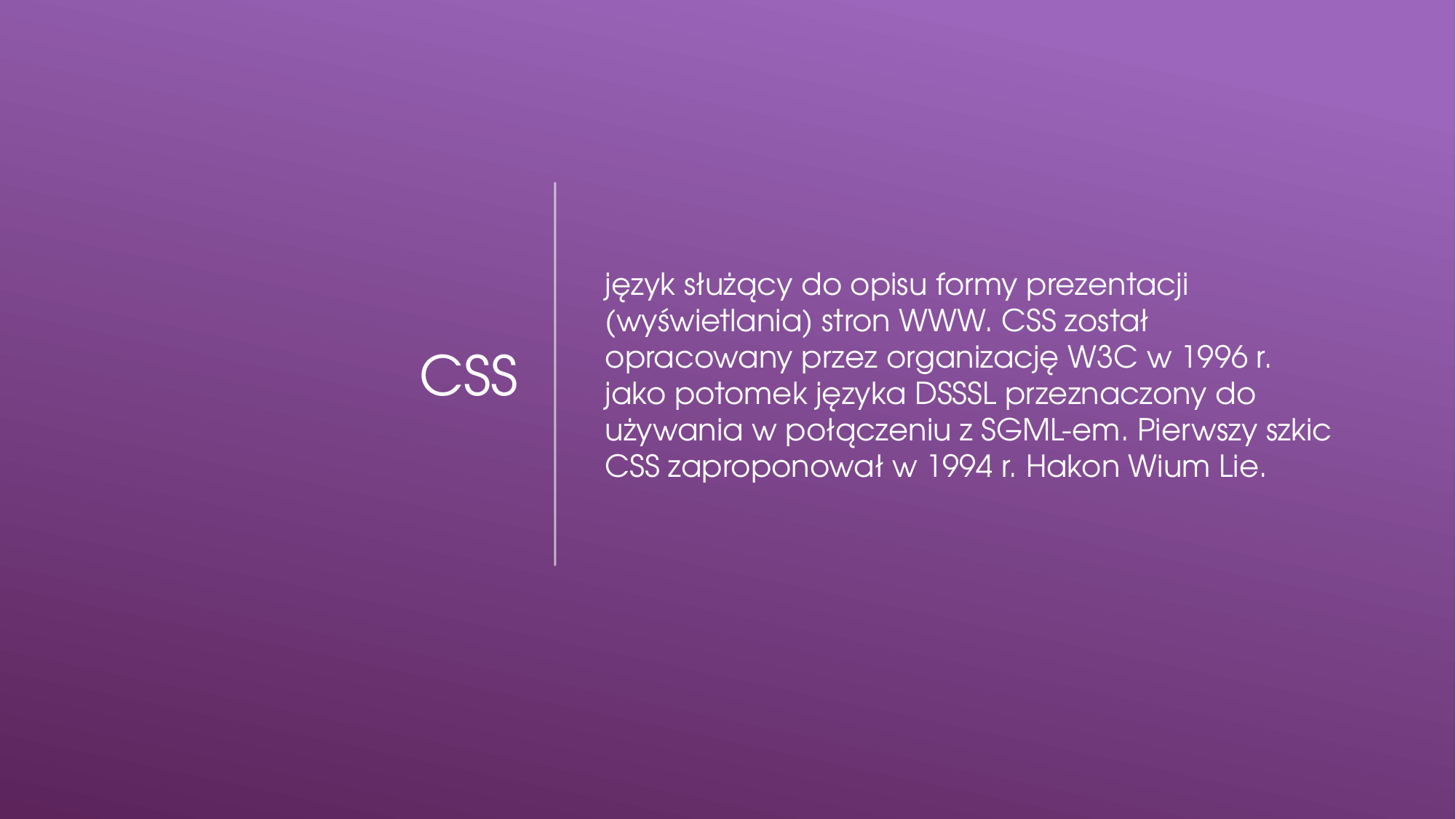

# CSS
język służący do opisu formy prezentacji (wyświetlania) stron WWW. CSS został opracowany przez organizację W3C w 1996 r. jako potomek języka DSSSL przeznaczony do używania w połączeniu z SGML-em. Pierwszy szkic CSS zaproponował w 1994 r. Hakon Wium Lie.